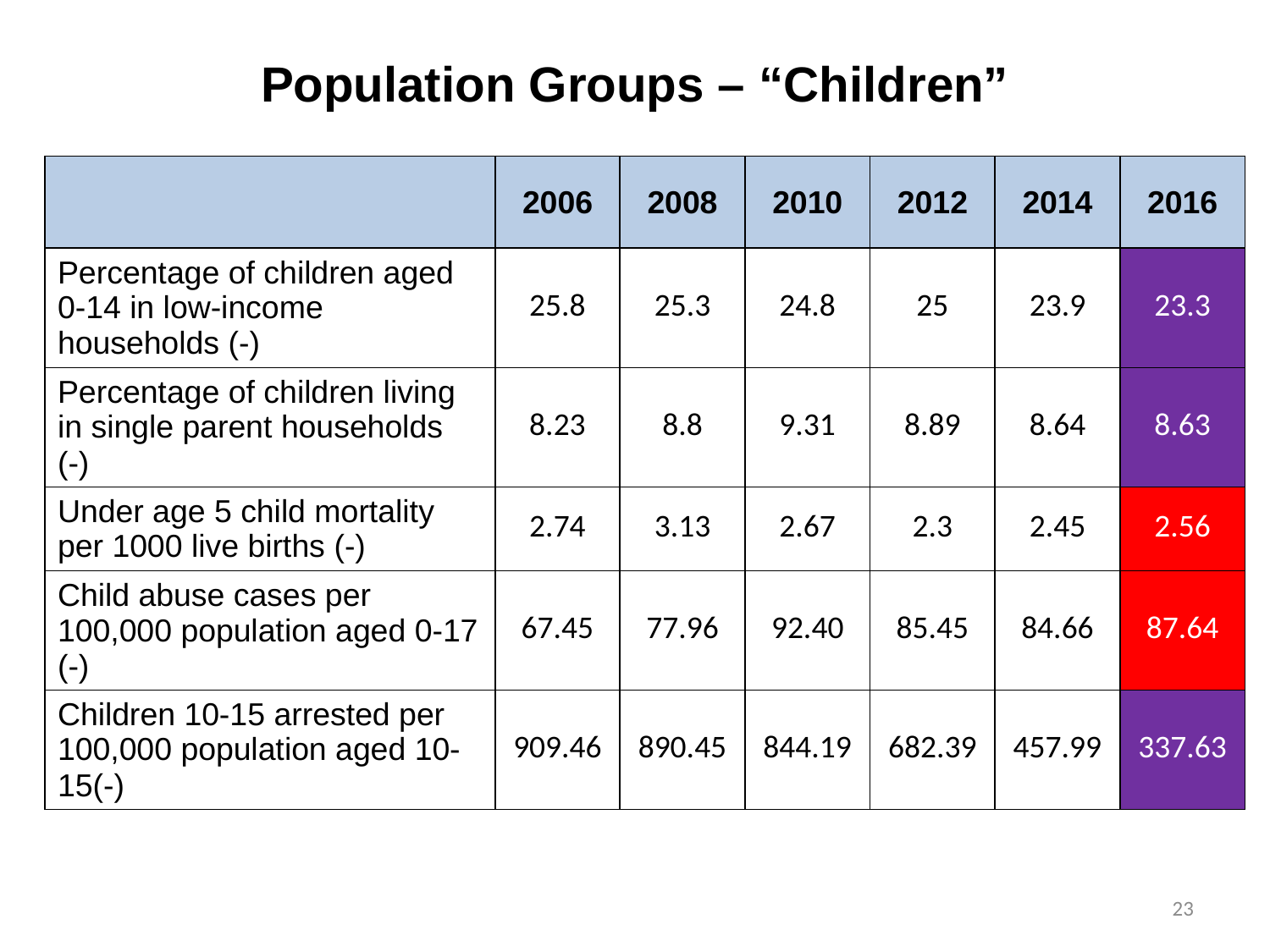

Population Groups – “Children”
|  | 2006 | 2008 | 2010 | 2012 | 2014 | 2016 |
| --- | --- | --- | --- | --- | --- | --- |
| Percentage of children aged 0-14 in low-income households (-) | 25.8 | 25.3 | 24.8 | 25 | 23.9 | 23.3 |
| Percentage of children living in single parent households (-) | 8.23 | 8.8 | 9.31 | 8.89 | 8.64 | 8.63 |
| Under age 5 child mortality per 1000 live births (-) | 2.74 | 3.13 | 2.67 | 2.3 | 2.45 | 2.56 |
| Child abuse cases per 100,000 population aged 0-17 (-) | 67.45 | 77.96 | 92.40 | 85.45 | 84.66 | 87.64 |
| Children 10-15 arrested per 100,000 population aged 10-15(-) | 909.46 | 890.45 | 844.19 | 682.39 | 457.99 | 337.63 |
23